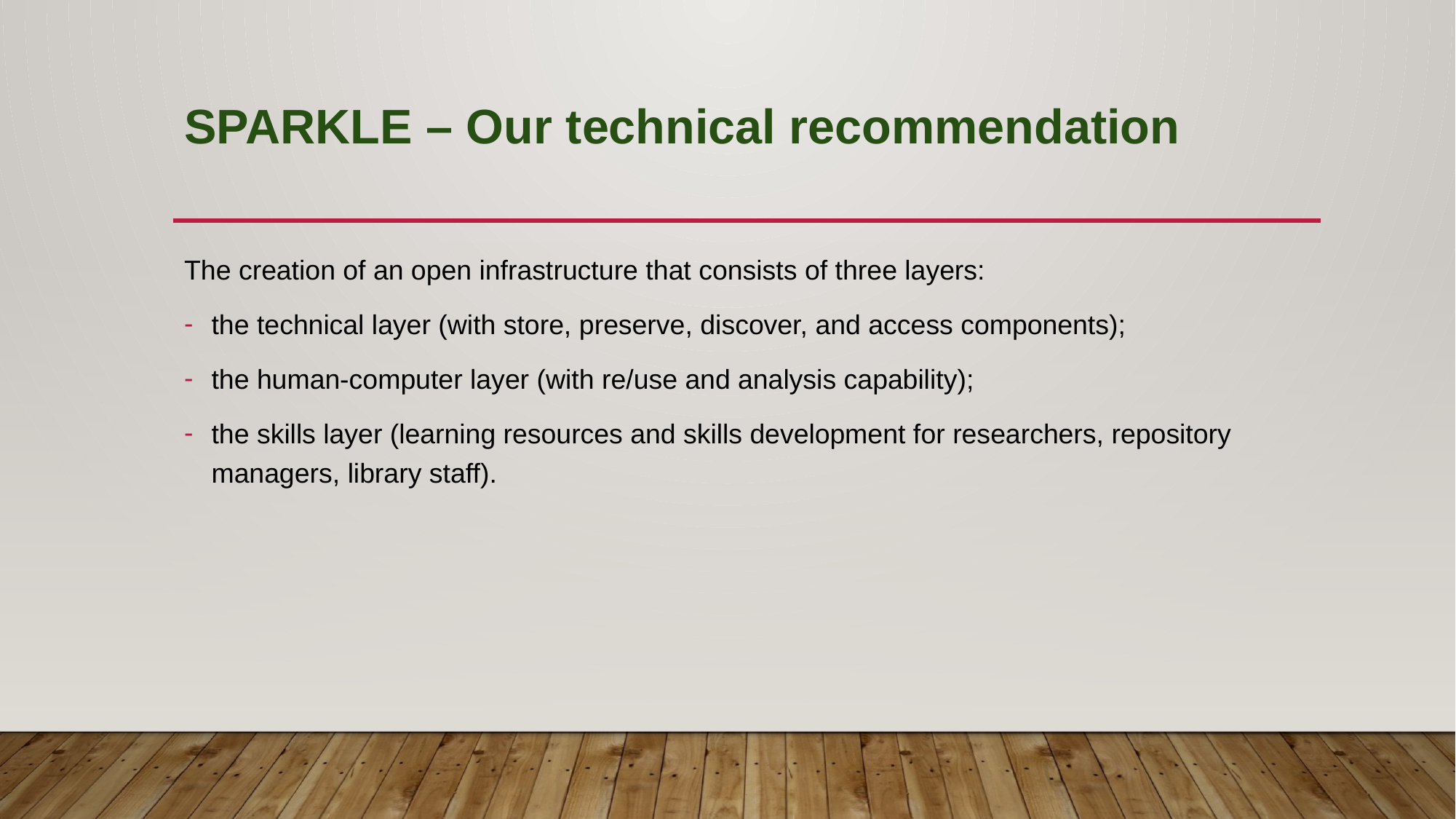

# SPARKLE – Our technical recommendation
The creation of an open infrastructure that consists of three layers:
the technical layer (with store, preserve, discover, and access components);
the human-computer layer (with re/use and analysis capability);
the skills layer (learning resources and skills development for researchers, repository managers, library staff).